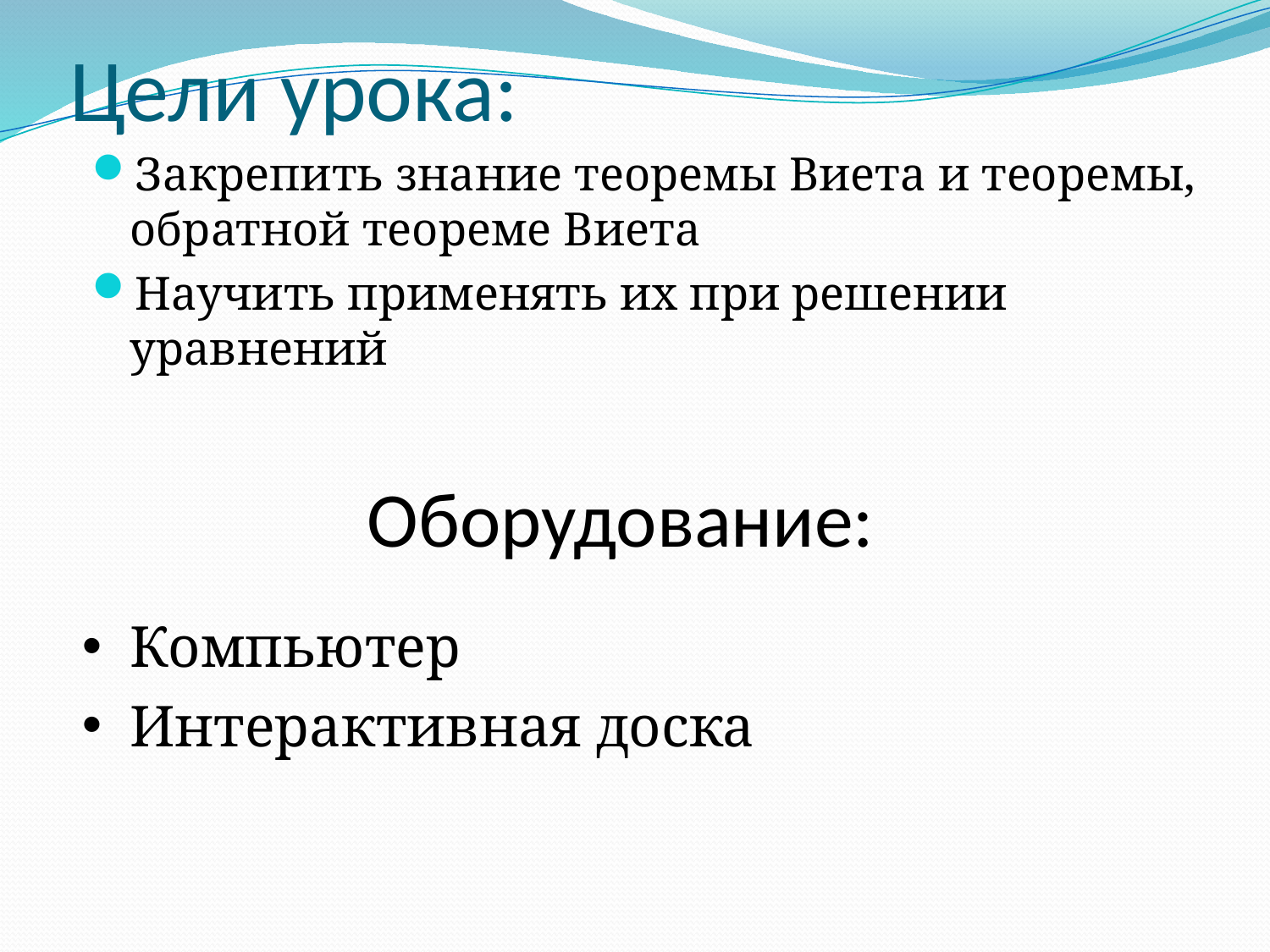

# Цели урока:
Закрепить знание теоремы Виета и теоремы, обратной теореме Виета
Научить применять их при решении уравнений
Оборудование:
Компьютер
Интерактивная доска